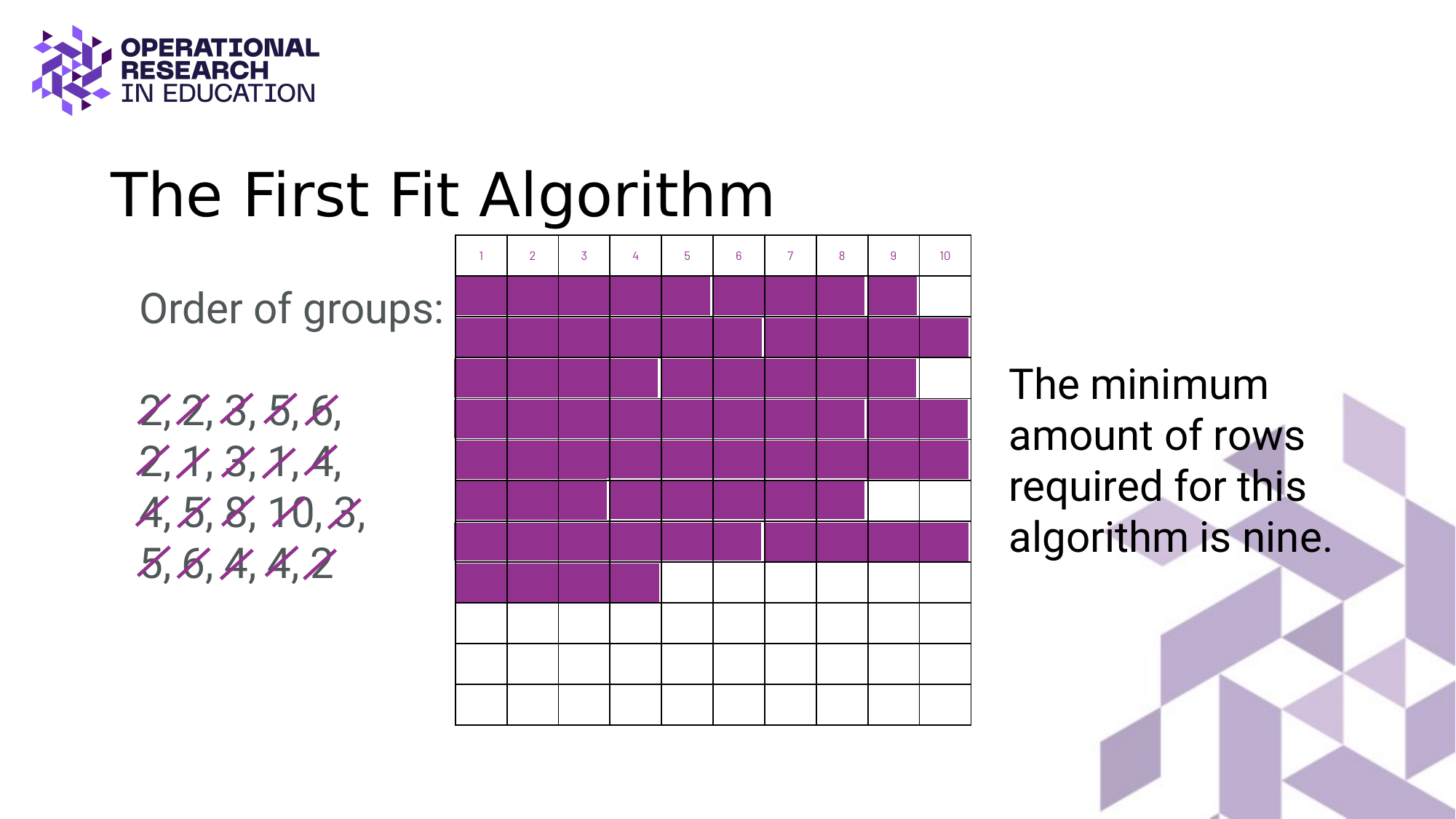

# The First Fit Algorithm
| 1 | 2 | 3 | 4 | 5 | 6 | 7 | 8 | 9 | 10 |
| --- | --- | --- | --- | --- | --- | --- | --- | --- | --- |
|  |  |  |  |  |  |  |  |  |  |
|  |  |  |  |  |  |  |  |  |  |
|  |  |  |  |  |  |  |  |  |  |
|  |  |  |  |  |  |  |  |  |  |
|  |  |  |  |  |  |  |  |  |  |
|  |  |  |  |  |  |  |  |  |  |
|  |  |  |  |  |  |  |  |  |  |
|  |  |  |  |  |  |  |  |  |  |
|  |  |  |  |  |  |  |  |  |  |
|  |  |  |  |  |  |  |  |  |  |
|  |  |  |  |  |  |  |  |  |  |

Order of groups:

2, 2, 3, 5, 6,
2, 1, 3, 1, 4,
4, 5, 8, 10, 3,
5, 6, 4, 4, 2

The minimum amount of rows required for this algorithm is nine.